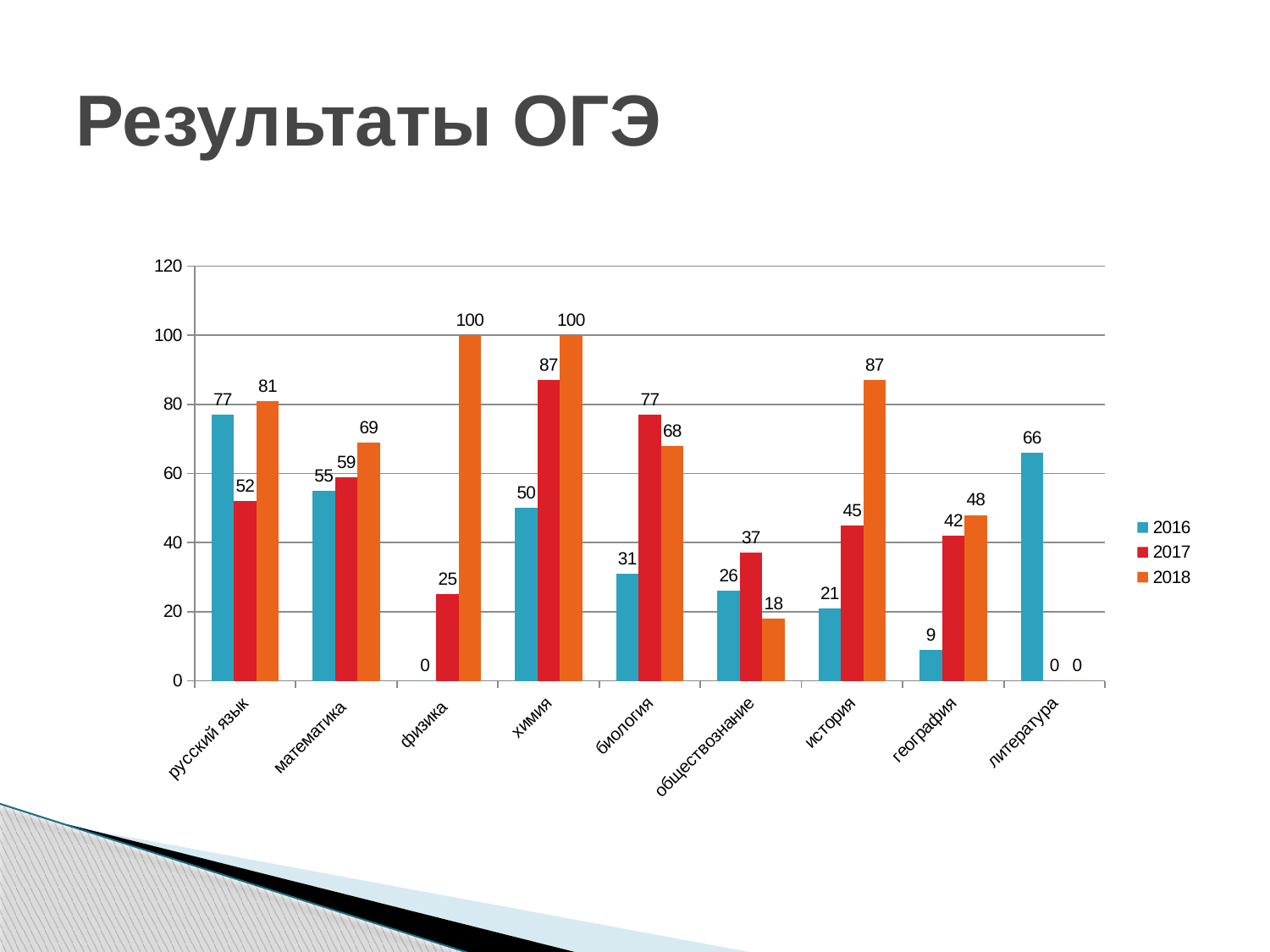

# Результаты ОГЭ

### Chart

| Category | 2016 | 2017 | 2018 |
|---|---|---|---|
| русский язык | 77.0 | 52.0 | 81.0 |
| математика  | 55.0 | 59.0 | 69.0 |
| физика  | 0.0 | 25.0 | 100.0 |
| химия | 50.0 | 87.0 | 100.0 |
| биология | 31.0 | 77.0 | 68.0 |
| обществознание | 26.0 | 37.0 | 18.0 |
| история | 21.0 | 45.0 | 87.0 |
| география | 9.0 | 42.0 | 48.0 |
| литература | 66.0 | 0.0 | 0.0 |